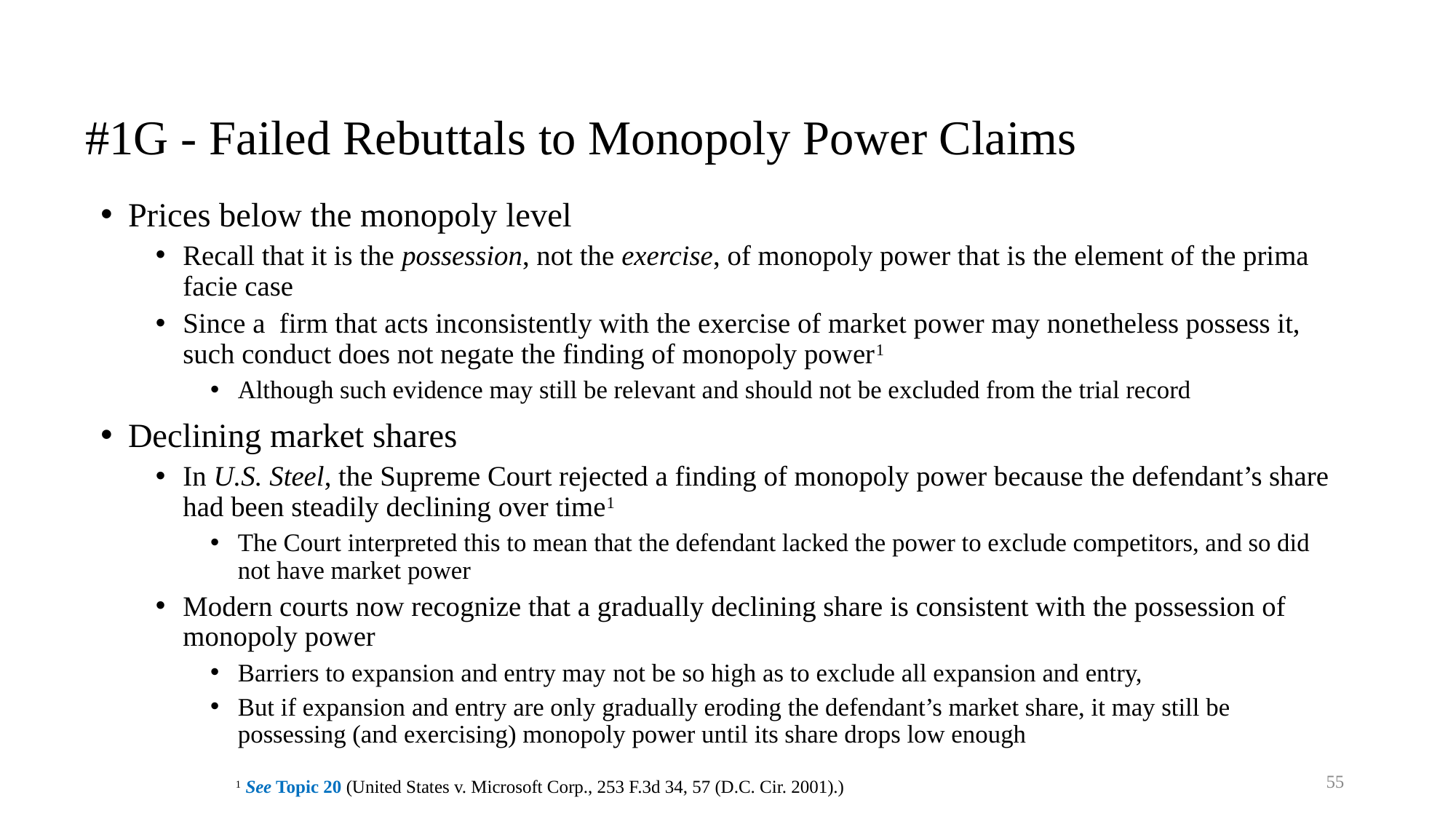

# #1G - Failed Rebuttals to Monopoly Power Claims
Prices below the monopoly level
Recall that it is the possession, not the exercise, of monopoly power that is the element of the prima facie case
Since a  firm that acts inconsistently with the exercise of market power may nonetheless possess it, such conduct does not negate the finding of monopoly power1
Although such evidence may still be relevant and should not be excluded from the trial record
Declining market shares
In U.S. Steel, the Supreme Court rejected a finding of monopoly power because the defendant’s share had been steadily declining over time1
The Court interpreted this to mean that the defendant lacked the power to exclude competitors, and so did not have market power
Modern courts now recognize that a gradually declining share is consistent with the possession of monopoly power
Barriers to expansion and entry may not be so high as to exclude all expansion and entry,
But if expansion and entry are only gradually eroding the defendant’s market share, it may still be possessing (and exercising) monopoly power until its share drops low enough
55
1 See Topic 20 (United States v. Microsoft Corp., 253 F.3d 34, 57 (D.C. Cir. 2001).)